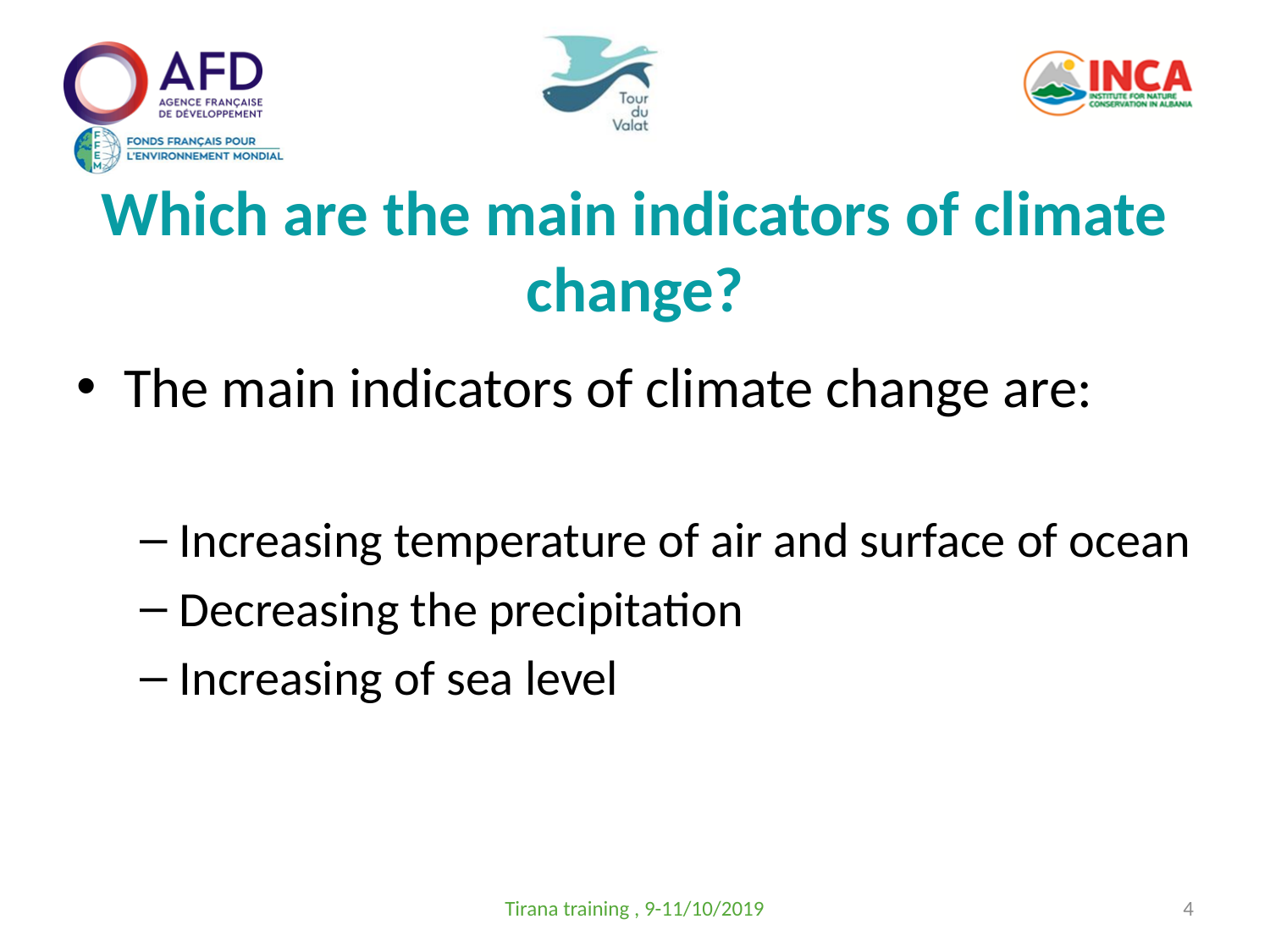

# Which are the main indicators of climate change?
The main indicators of climate change are:

Increasing temperature of air and surface of ocean
Decreasing the precipitation
Increasing of sea level
Tirana training , 9-11/10/2019
4